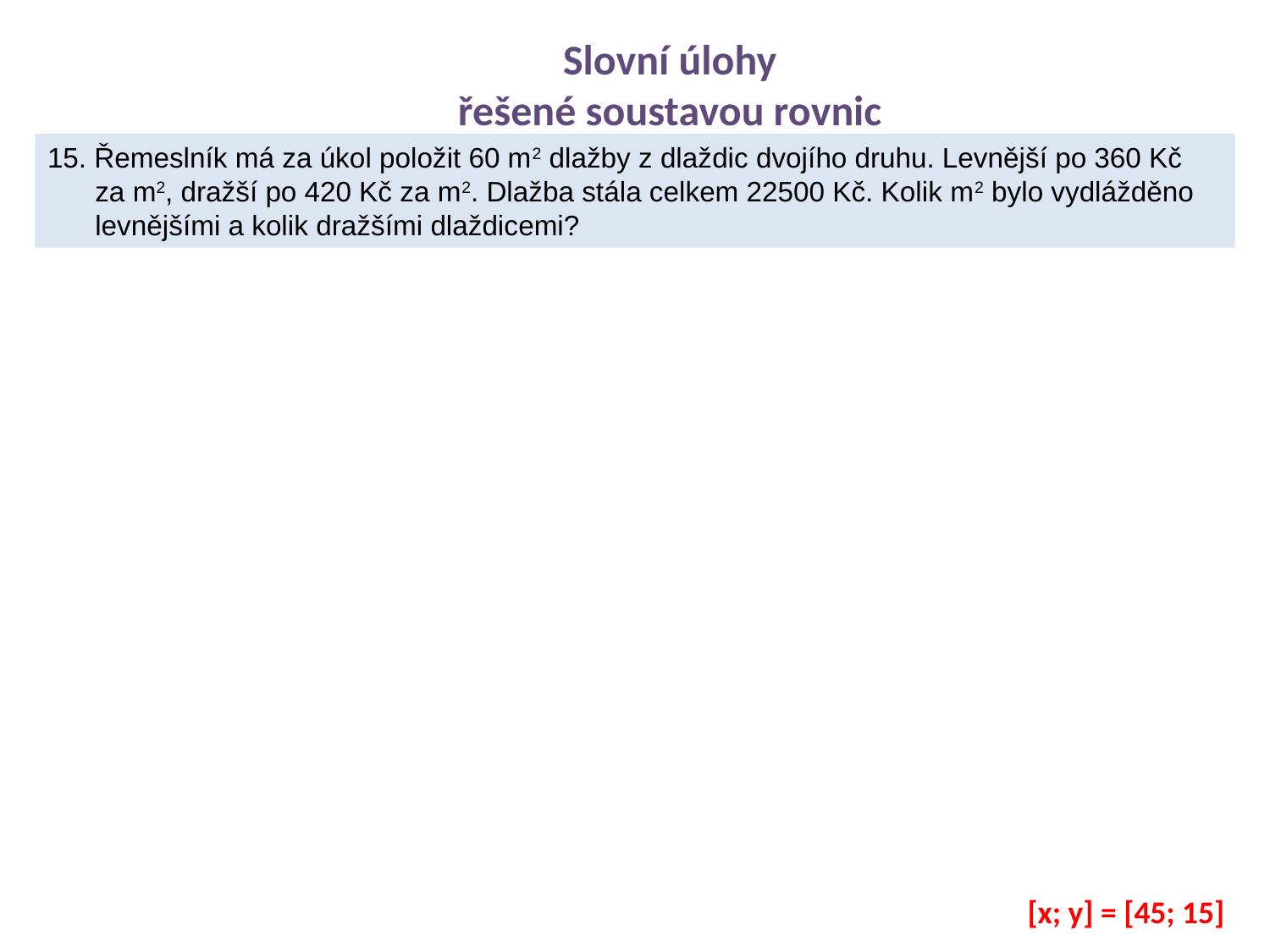

Slovní úlohy
řešené soustavou rovnic

15. Řemeslník má za úkol položit 60 m2 dlažby z dlaždic dvojího druhu. Levnější po 360 Kč
za m2, dražší po 420 Kč za m2. Dlažba stála celkem 22500 Kč. Kolik m2 bylo vydlážděno levnějšími a kolik dražšími dlaždicemi?

[x; y] = [45; 15]